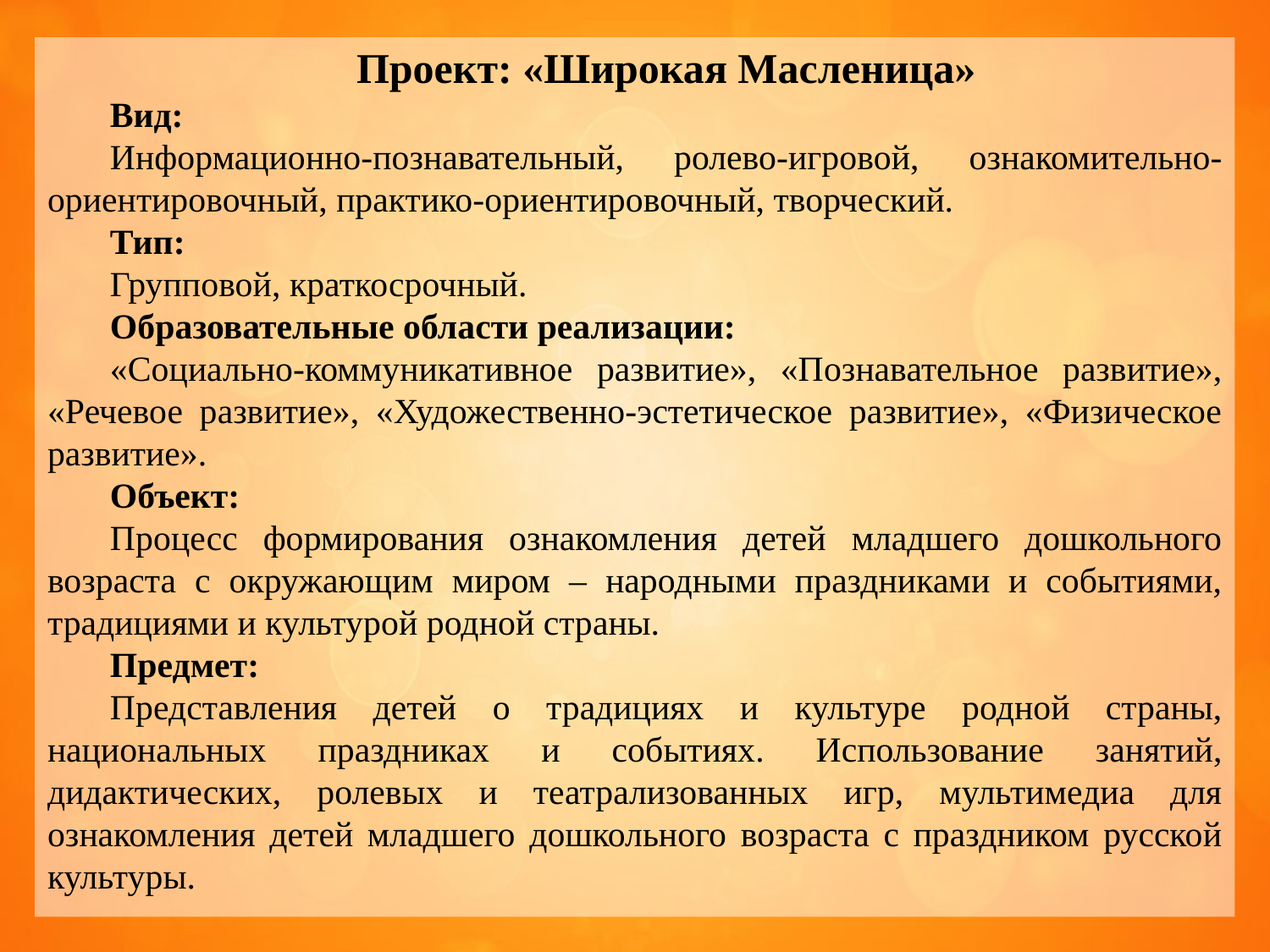

Проект: «Широкая Масленица»
Вид:
Информационно-познавательный, ролево-игровой, ознакомительно-ориентировочный, практико-ориентировочный, творческий.
Тип:
Групповой, краткосрочный.
Образовательные области реализации:
«Социально-коммуникативное развитие», «Познавательное развитие», «Речевое развитие», «Художественно-эстетическое развитие», «Физическое развитие».
Объект:
Процесс формирования ознакомления детей младшего дошкольного возраста с окружающим миром – народными праздниками и событиями, традициями и культурой родной страны.
Предмет:
Представления детей о традициях и культуре родной страны, национальных праздниках и событиях. Использование занятий, дидактических, ролевых и театрализованных игр, мультимедиа для ознакомления детей младшего дошкольного возраста с праздником русской культуры.